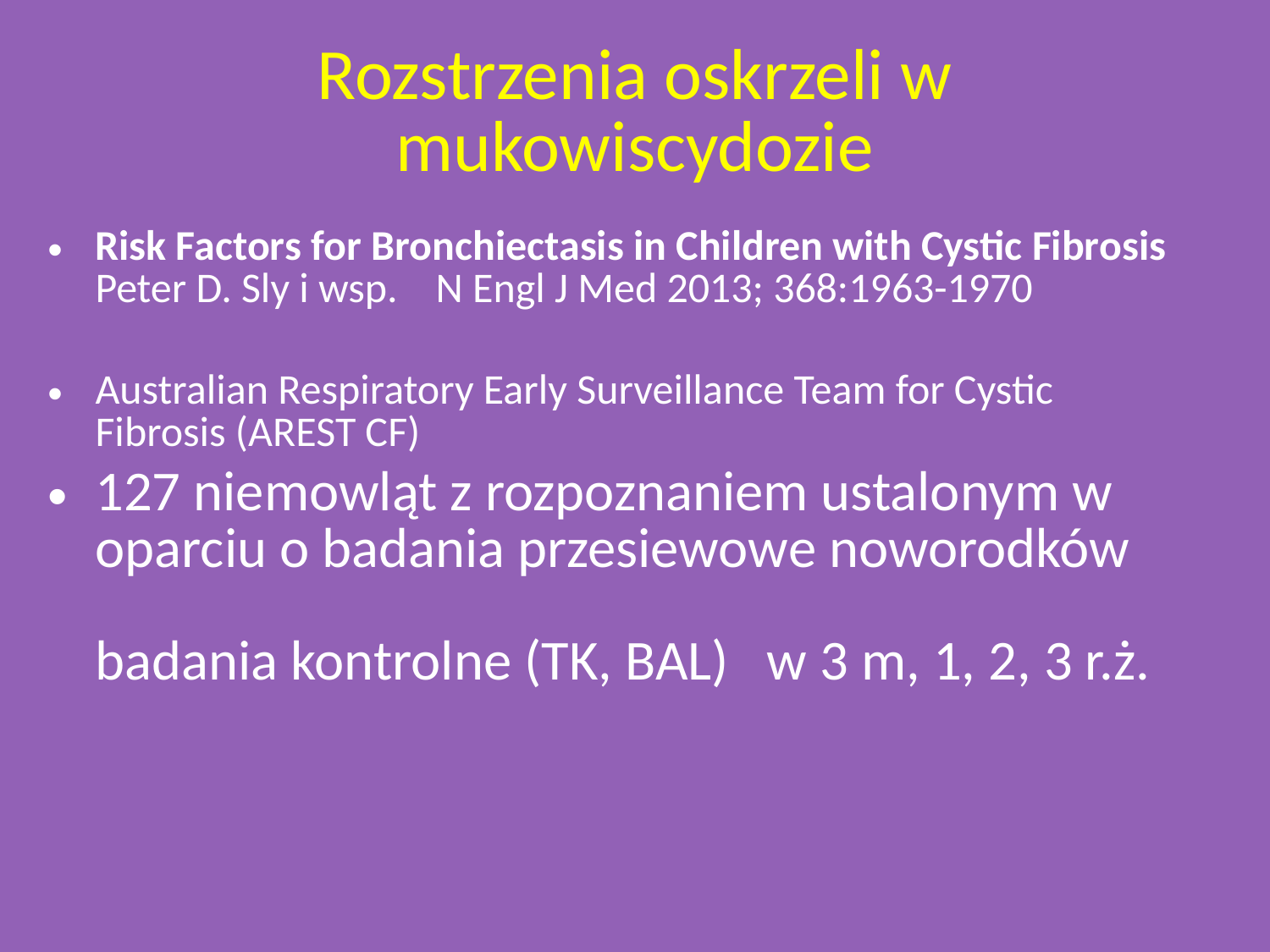

# Rozstrzenia oskrzeli w mukowiscydozie
Risk Factors for Bronchiectasis in Children with Cystic Fibrosis
Peter D. Sly i wsp.    N Engl J Med 2013; 368:1963-1970

Australian Respiratory Early Surveillance Team for Cystic Fibrosis (AREST CF)
127 niemowląt z rozpoznaniem ustalonym w oparciu o badania przesiewowe noworodków
badania kontrolne (TK, BAL)   w 3 m, 1, 2, 3 r.ż.